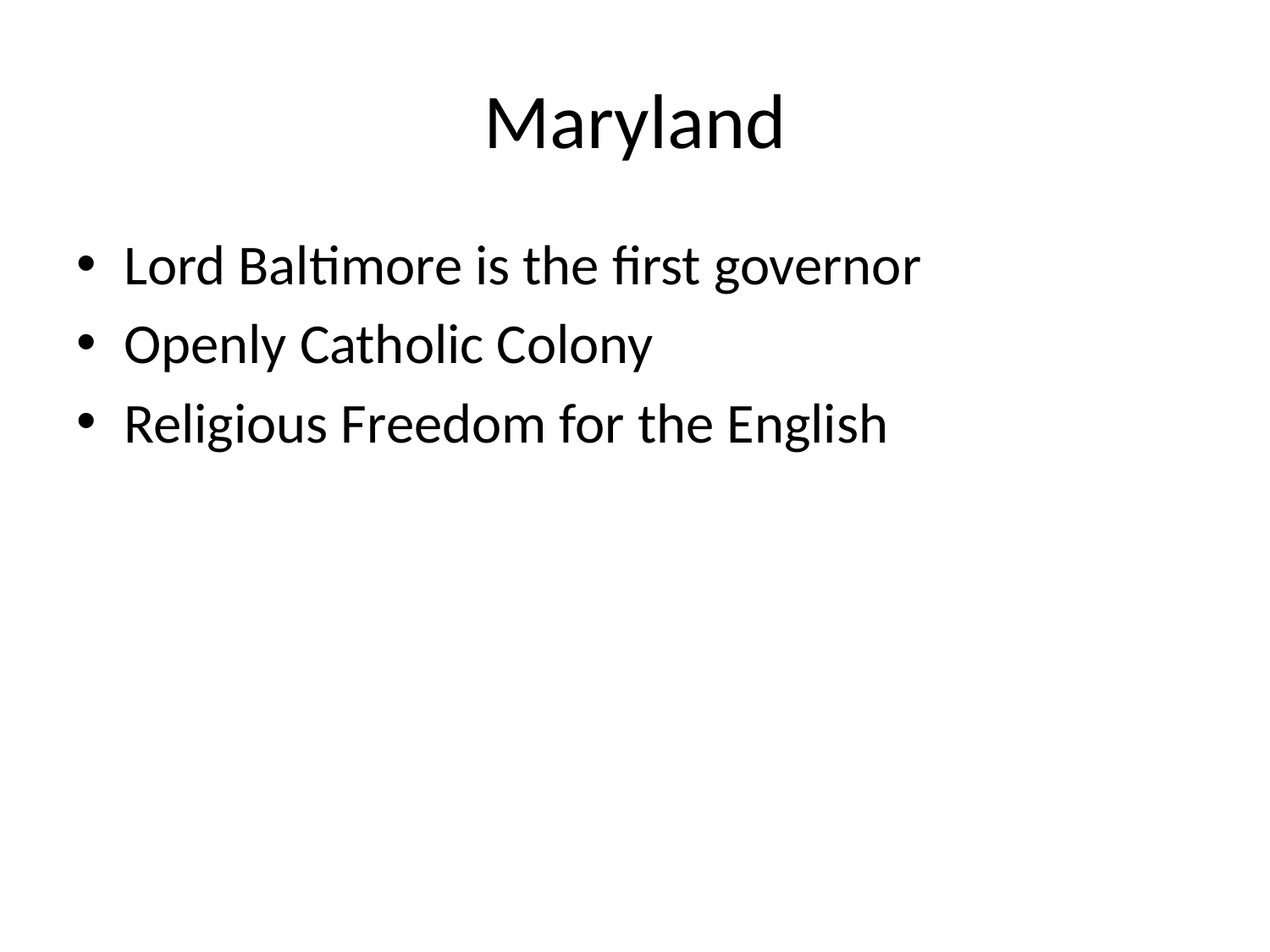

# Maryland
Lord Baltimore is the first governor
Openly Catholic Colony
Religious Freedom for the English